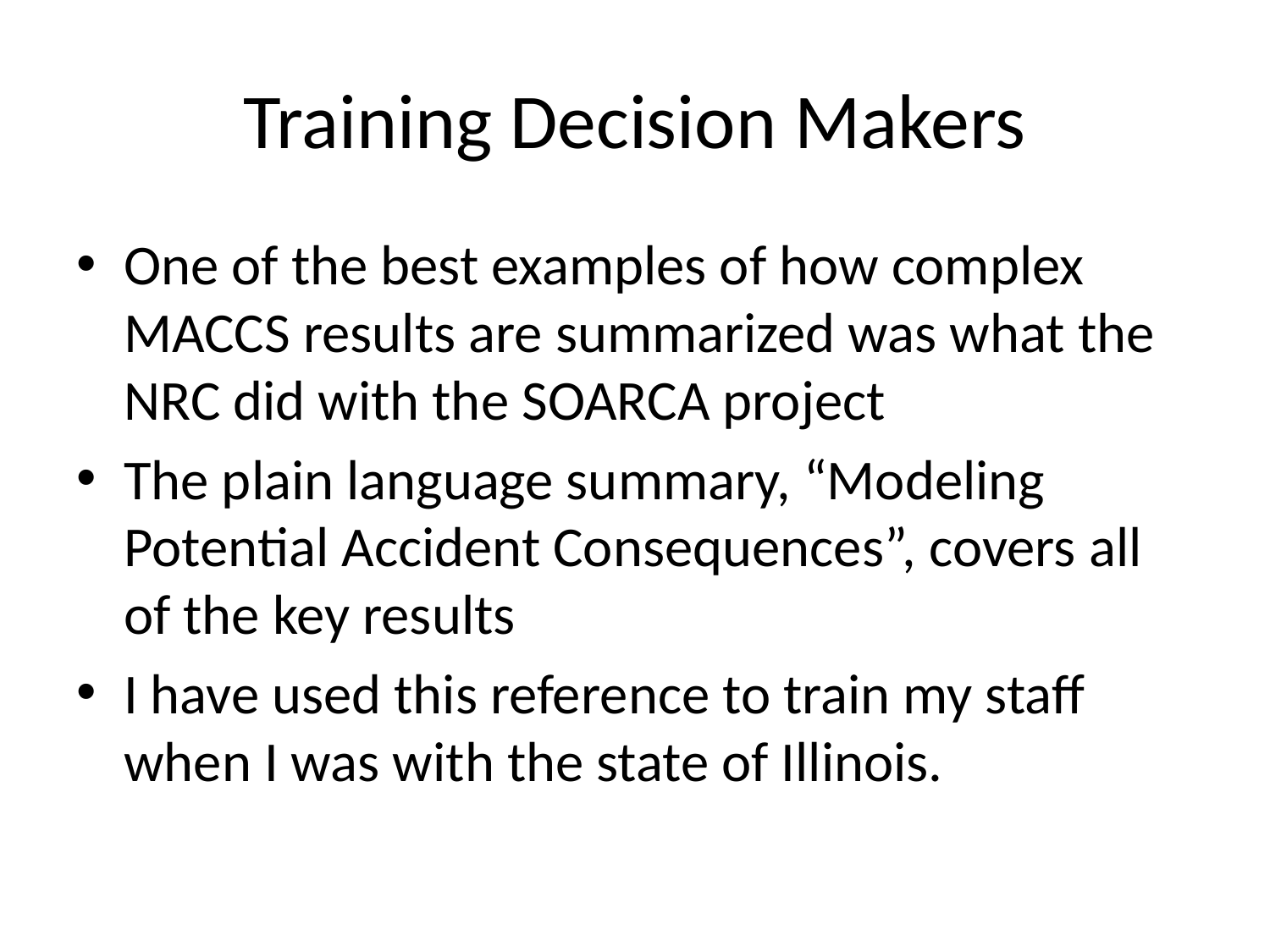

# Training Decision Makers
One of the best examples of how complex MACCS results are summarized was what the NRC did with the SOARCA project
The plain language summary, “Modeling Potential Accident Consequences”, covers all of the key results
I have used this reference to train my staff when I was with the state of Illinois.